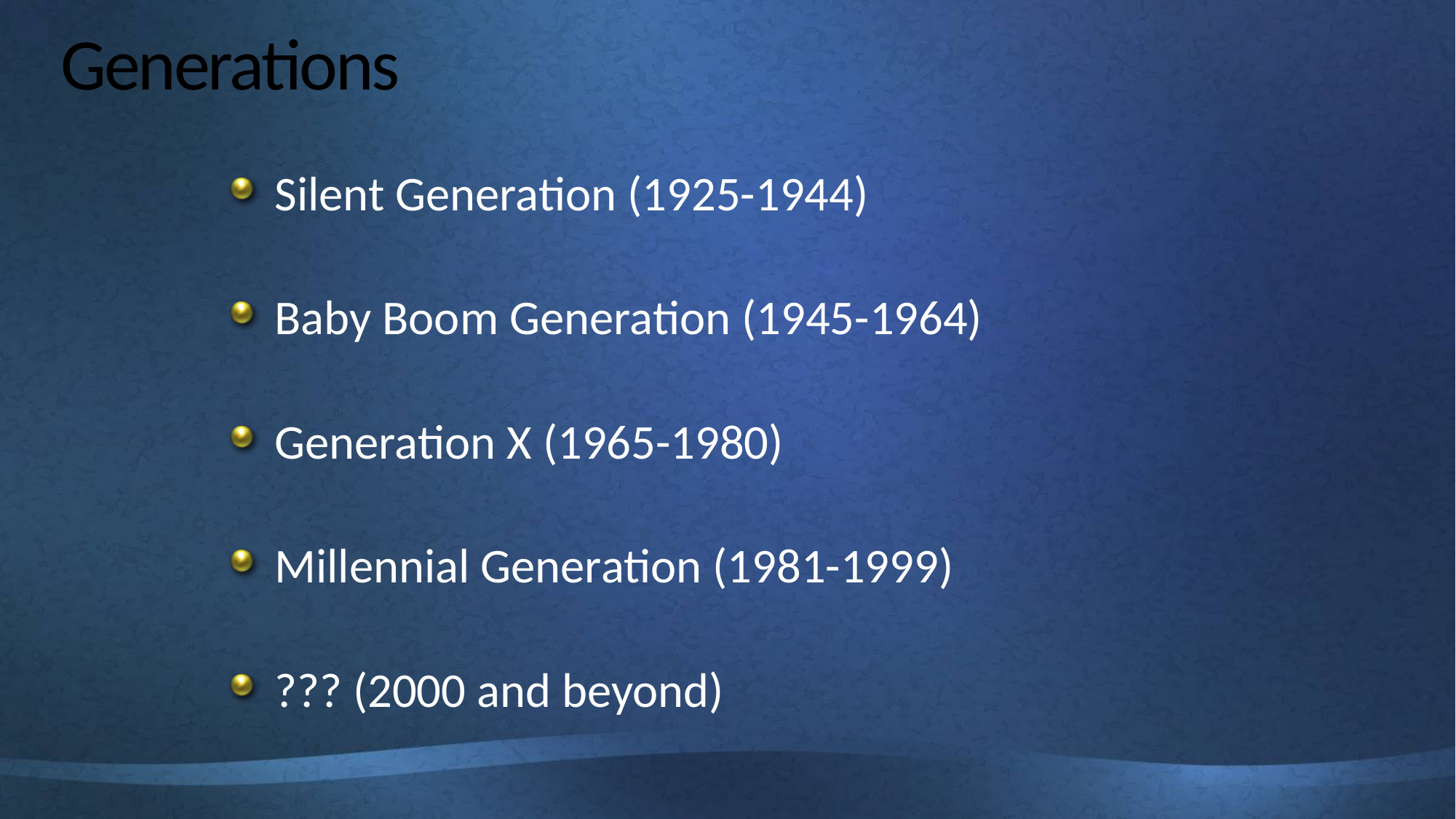

# Generations
Silent Generation (1925-1944)

Baby Boom Generation (1945-1964)

Generation X (1965-1980)

Millennial Generation (1981-1999)

??? (2000 and beyond)